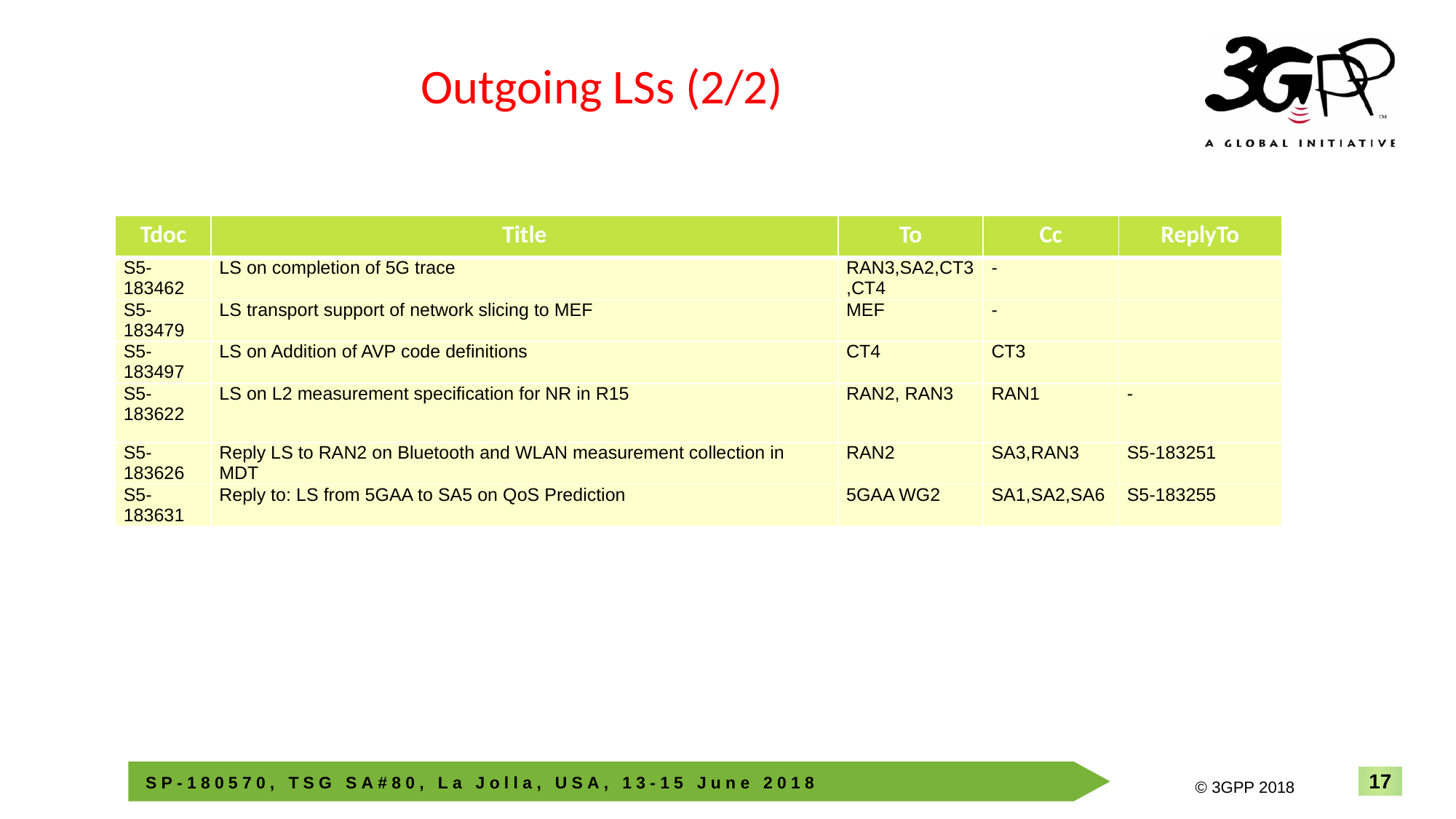

# Outgoing LSs (2/2)
| Tdoc | Title | To | Cc | ReplyTo |
| --- | --- | --- | --- | --- |
| S5-183462 | LS on completion of 5G trace | RAN3,SA2,CT3,CT4 | - |  |
| S5-183479 | LS transport support of network slicing to MEF | MEF | - |  |
| S5-183497 | LS on Addition of AVP code definitions | CT4 | CT3 |  |
| S5-183622 | LS on L2 measurement specification for NR in R15 | RAN2, RAN3 | RAN1 | - |
| S5-183626 | Reply LS to RAN2 on Bluetooth and WLAN measurement collection in MDT | RAN2 | SA3,RAN3 | S5-183251 |
| S5-183631 | Reply to: LS from 5GAA to SA5 on QoS Prediction | 5GAA WG2 | SA1,SA2,SA6 | S5-183255 |